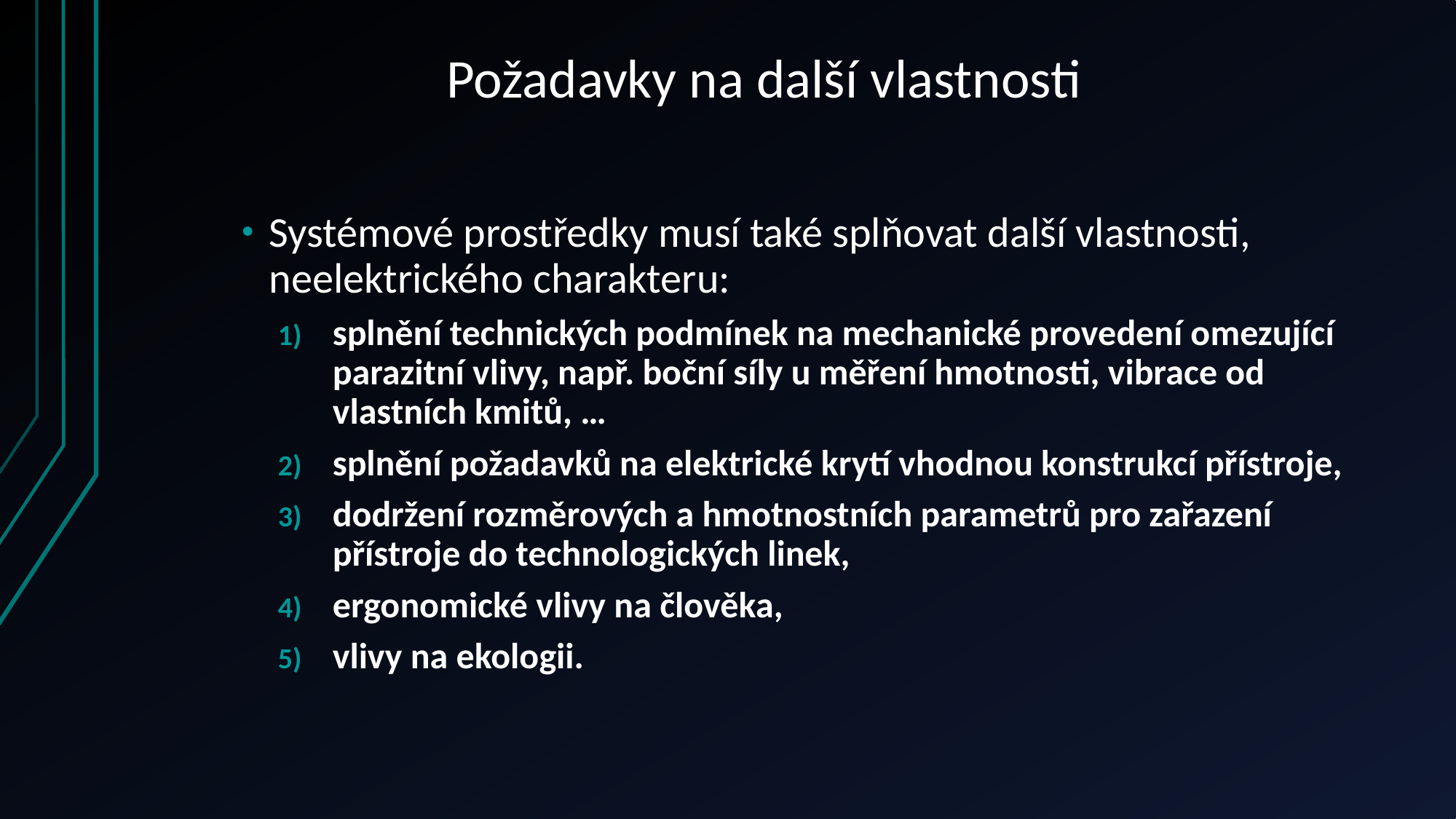

# Požadavky na další vlastnosti
Systémové prostředky musí také splňovat další vlastnosti, neelektrického charakteru:
splnění technických podmínek na mechanické provedení omezující parazitní vlivy, např. boční síly u měření hmotnosti, vibrace od vlastních kmitů, …
splnění požadavků na elektrické krytí vhodnou konstrukcí přístroje,
dodržení rozměrových a hmotnostních parametrů pro zařazení přístroje do technologických linek,
ergonomické vlivy na člověka,
vlivy na ekologii.